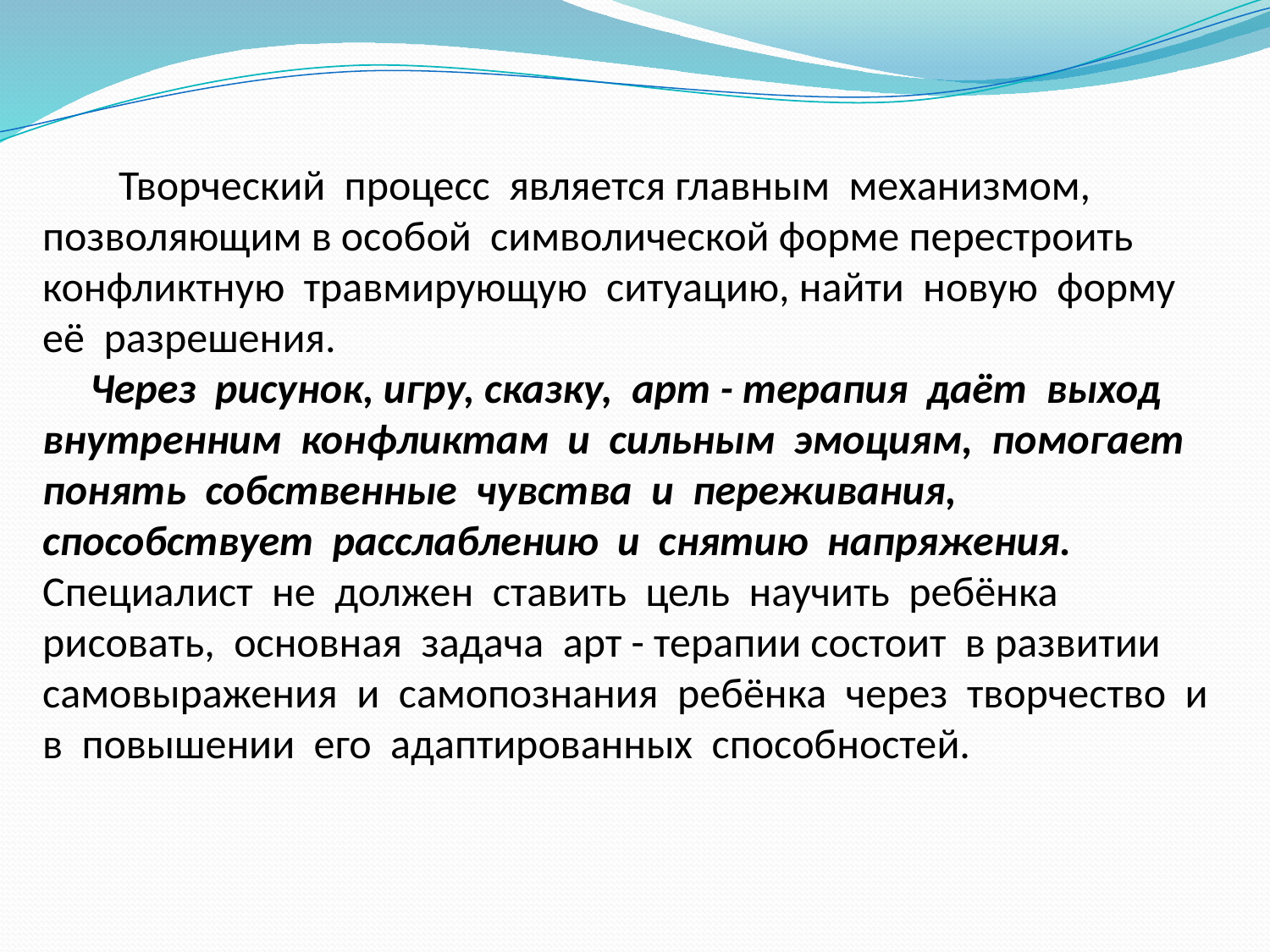

Творческий  процесс  является главным  механизмом,  позволяющим в особой  символической форме перестроить конфликтную  травмирующую  ситуацию, найти  новую  форму её  разрешения.
     Через  рисунок, игру, сказку,  арт - терапия  даёт  выход внутренним  конфликтам  и  сильным  эмоциям,  помогает  понять  собственные  чувства  и  переживания,  способствует  расслаблению  и  снятию  напряжения.        Специалист  не  должен  ставить  цель  научить  ребёнка  рисовать,  основная  задача  арт - терапии состоит  в развитии  самовыражения  и  самопознания  ребёнка  через  творчество  и  в  повышении  его  адаптированных  способностей.